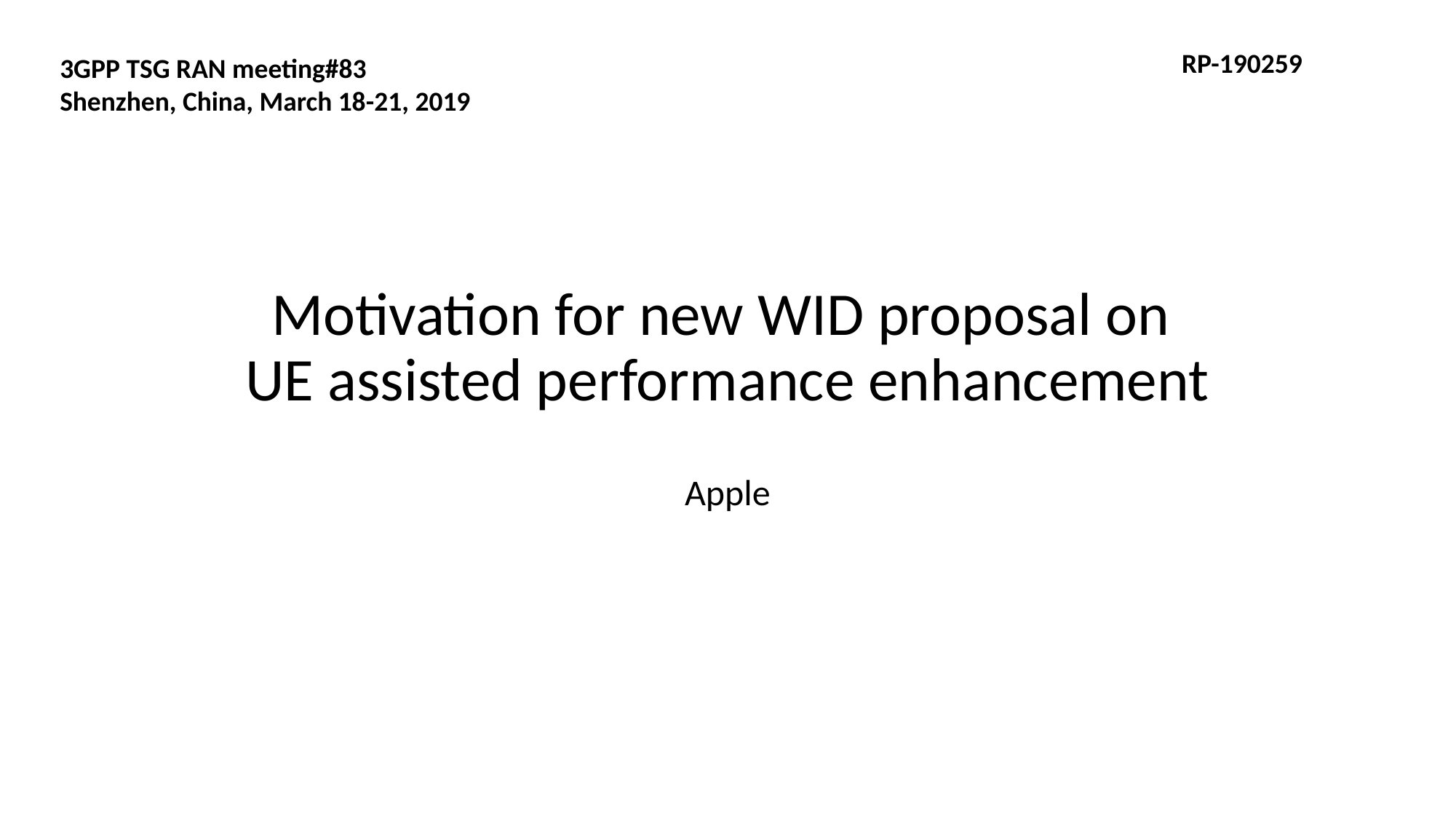

RP-190259
3GPP TSG RAN meeting#83
Shenzhen, China, March 18-21, 2019
# Motivation for new WID proposal on UE assisted performance enhancement
Apple